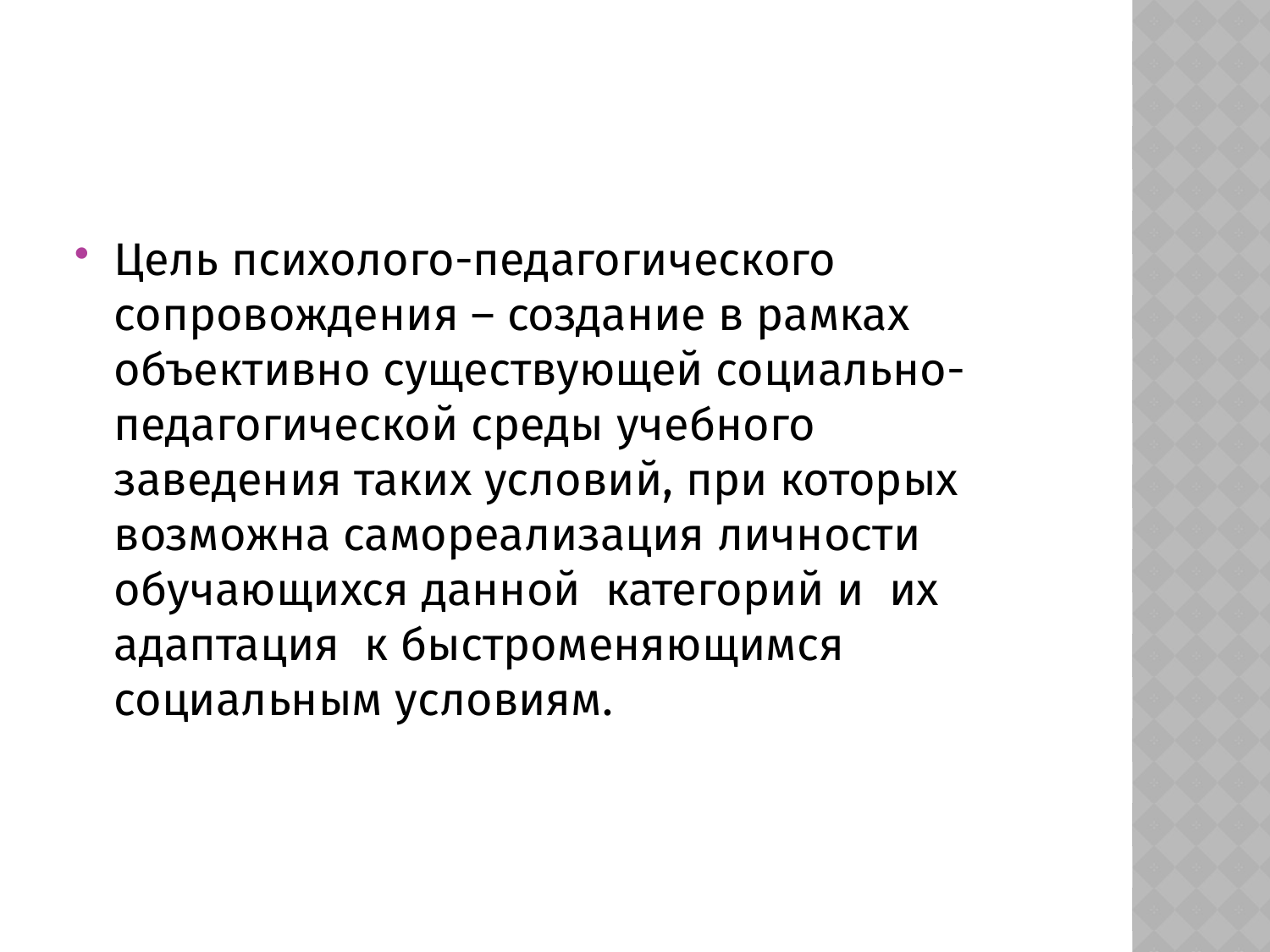

#
Цель психолого-педагогического сопровождения – создание в рамках объективно существующей социально-педагогической среды учебного заведения таких условий, при которых возможна самореализация личности обучающихся данной  категорий и  их адаптация  к быстроменяющимся социальным условиям.